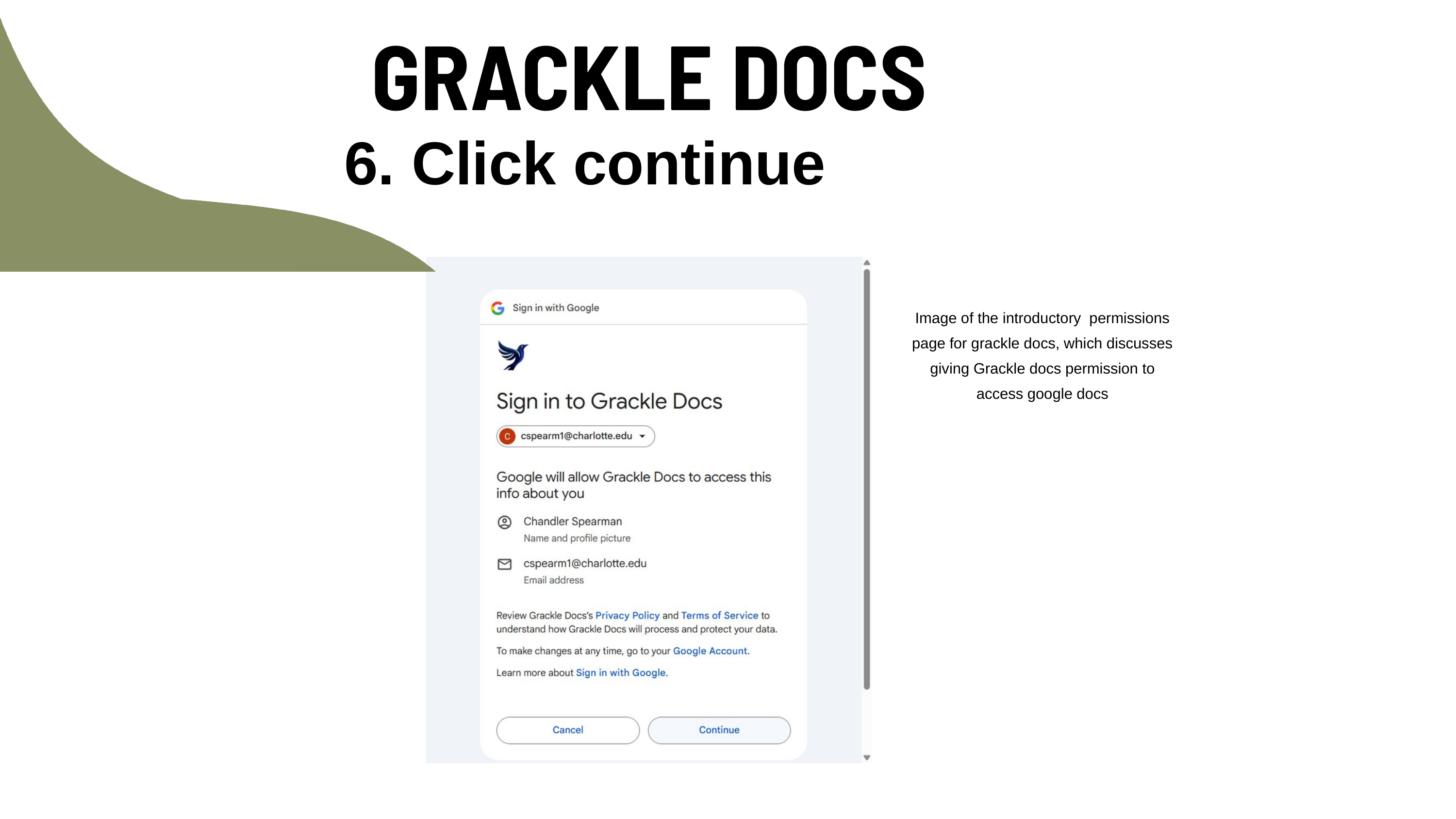

GRACKLE DOCS

6. Click continue

Image of the introductory  permissions page for grackle docs, which discusses giving Grackle docs permission to access google docs